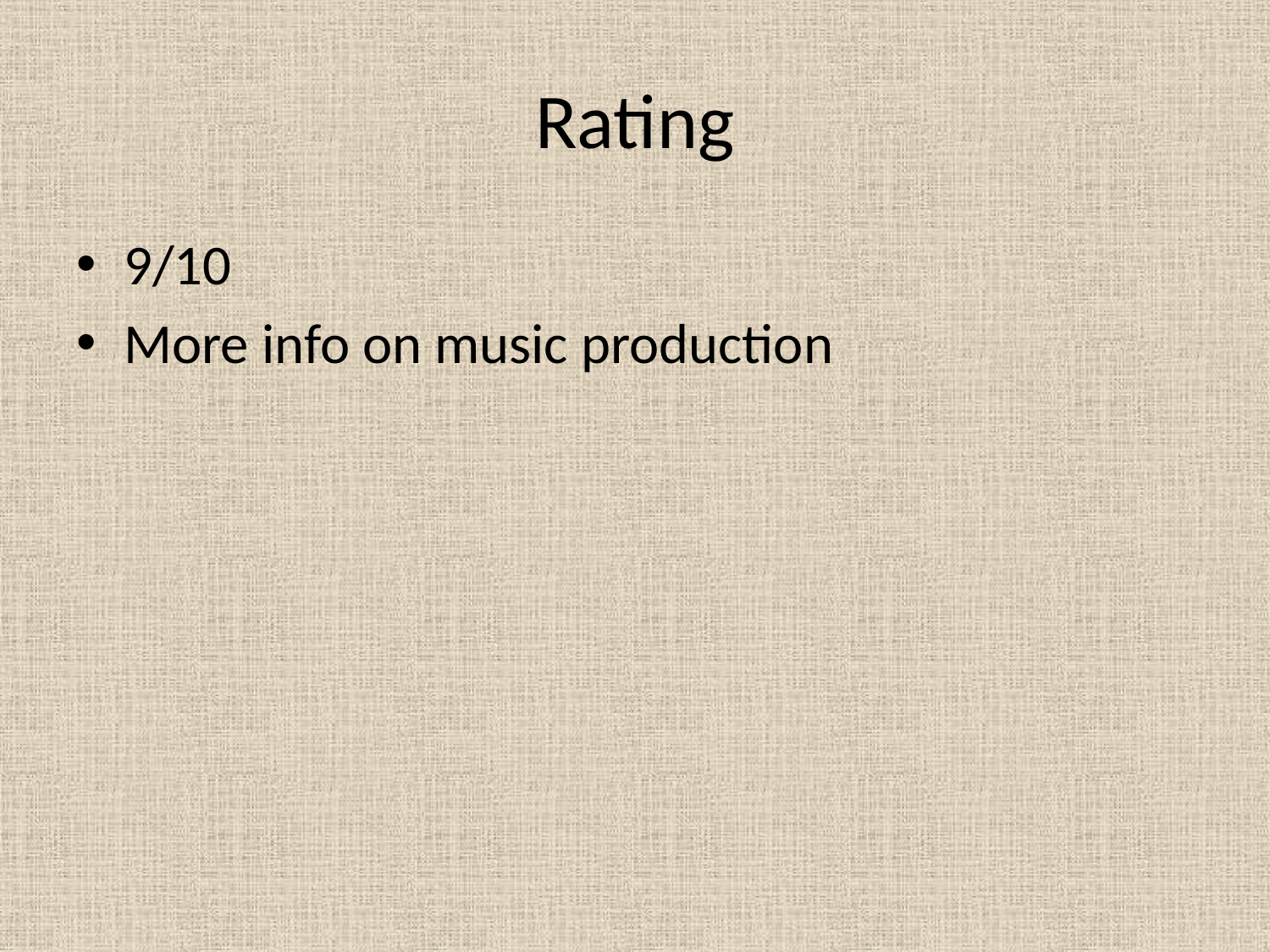

# Rating
9/10
More info on music production